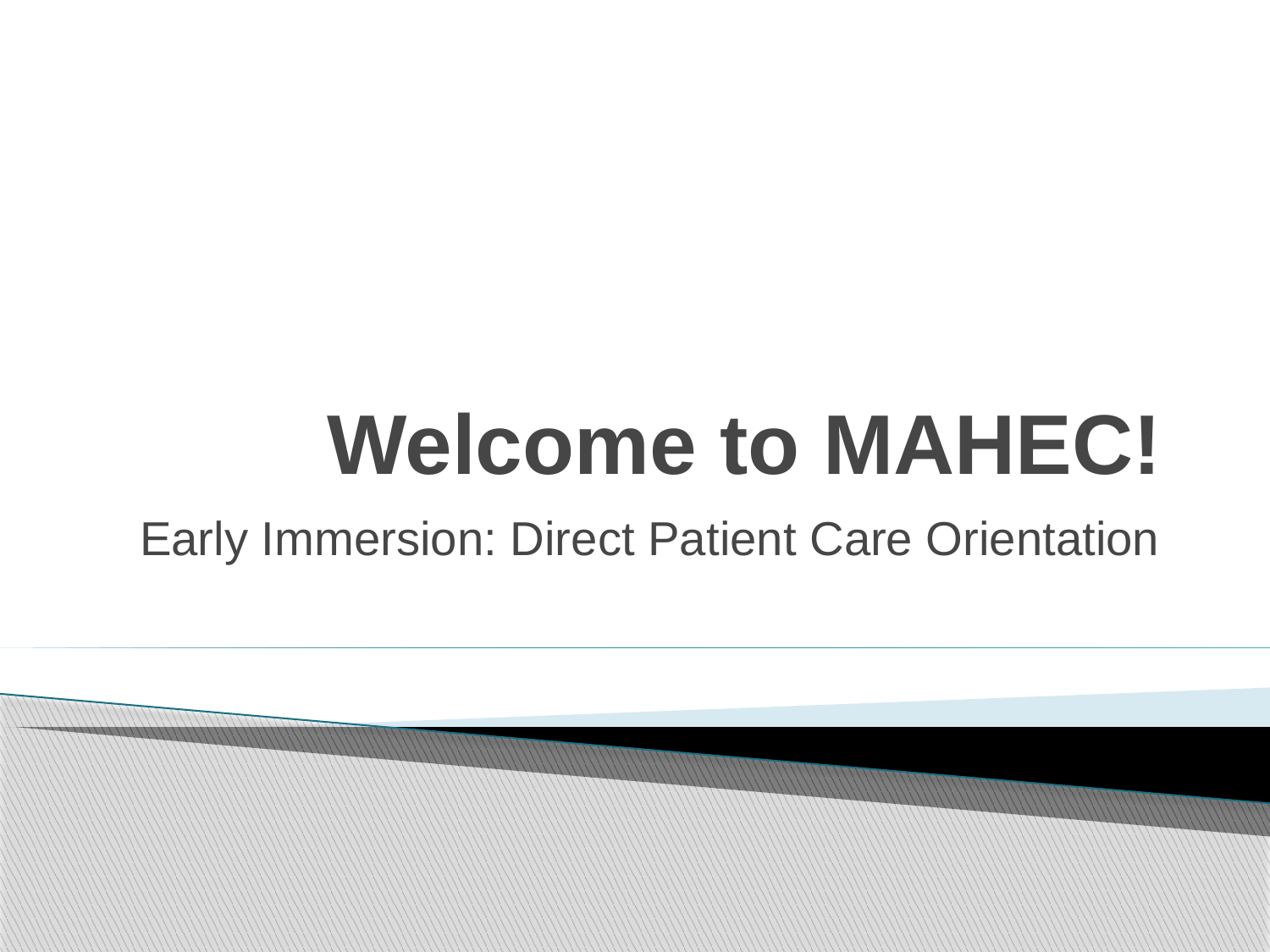

# Welcome to MAHEC!
Early Immersion: Direct Patient Care Orientation